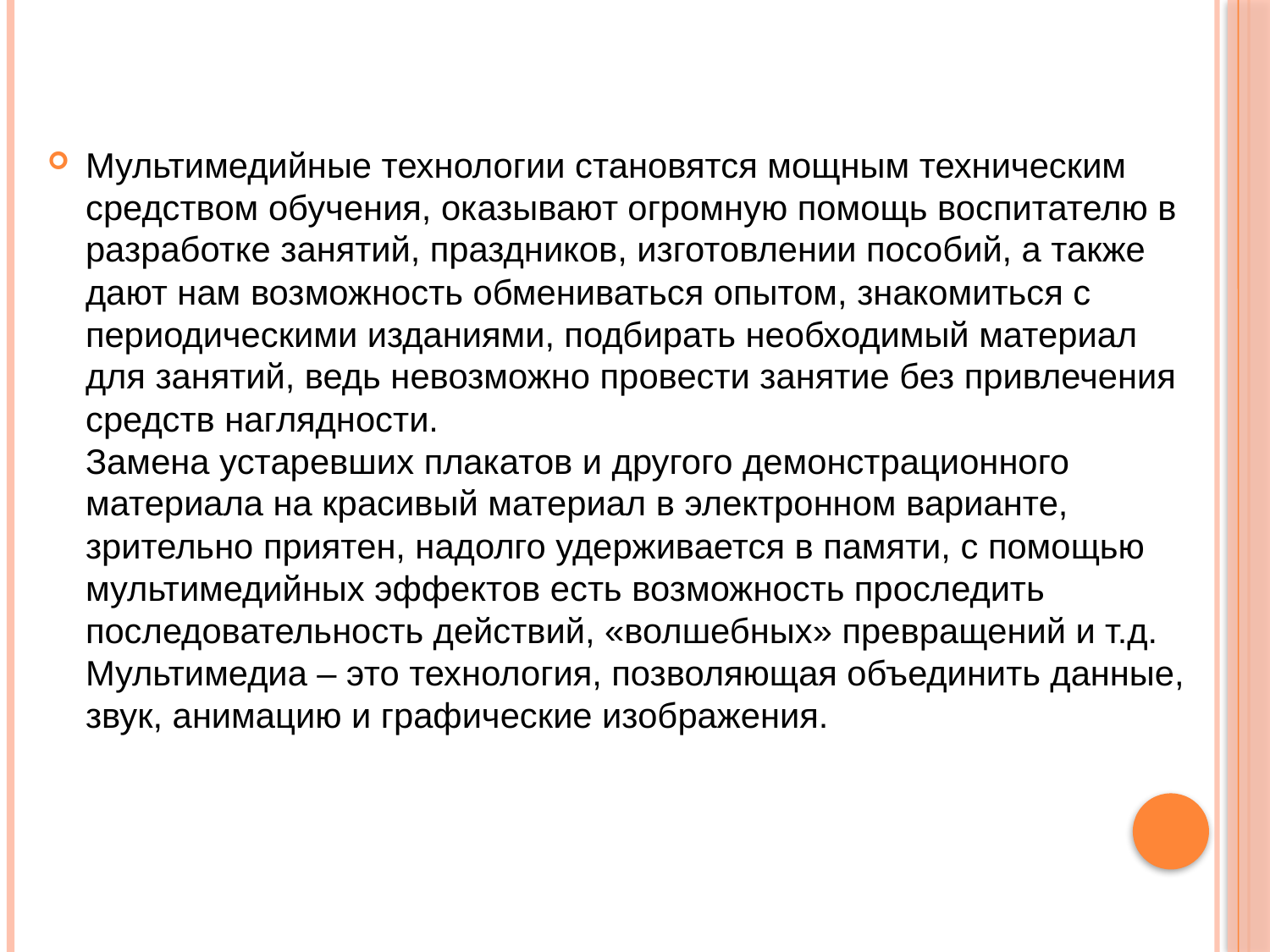

Мультимедийные технологии становятся мощным техническим средством обучения, оказывают огромную помощь воспитателю в разработке занятий, праздников, изготовлении пособий, а также  дают нам возможность обмениваться опытом, знакомиться с периодическими изданиями, подбирать необходимый материал для занятий, ведь невозможно провести занятие без привлечения средств наглядности.
Замена устаревших плакатов и другого демонстрационного материала на красивый материал в электронном варианте, зрительно приятен, надолго удерживается в памяти, с помощью мультимедийных эффектов есть возможность проследить последовательность действий, «волшебных» превращений и т.д.
Мультимедиа – это технология, позволяющая объединить данные, звук, анимацию и графические изображения.